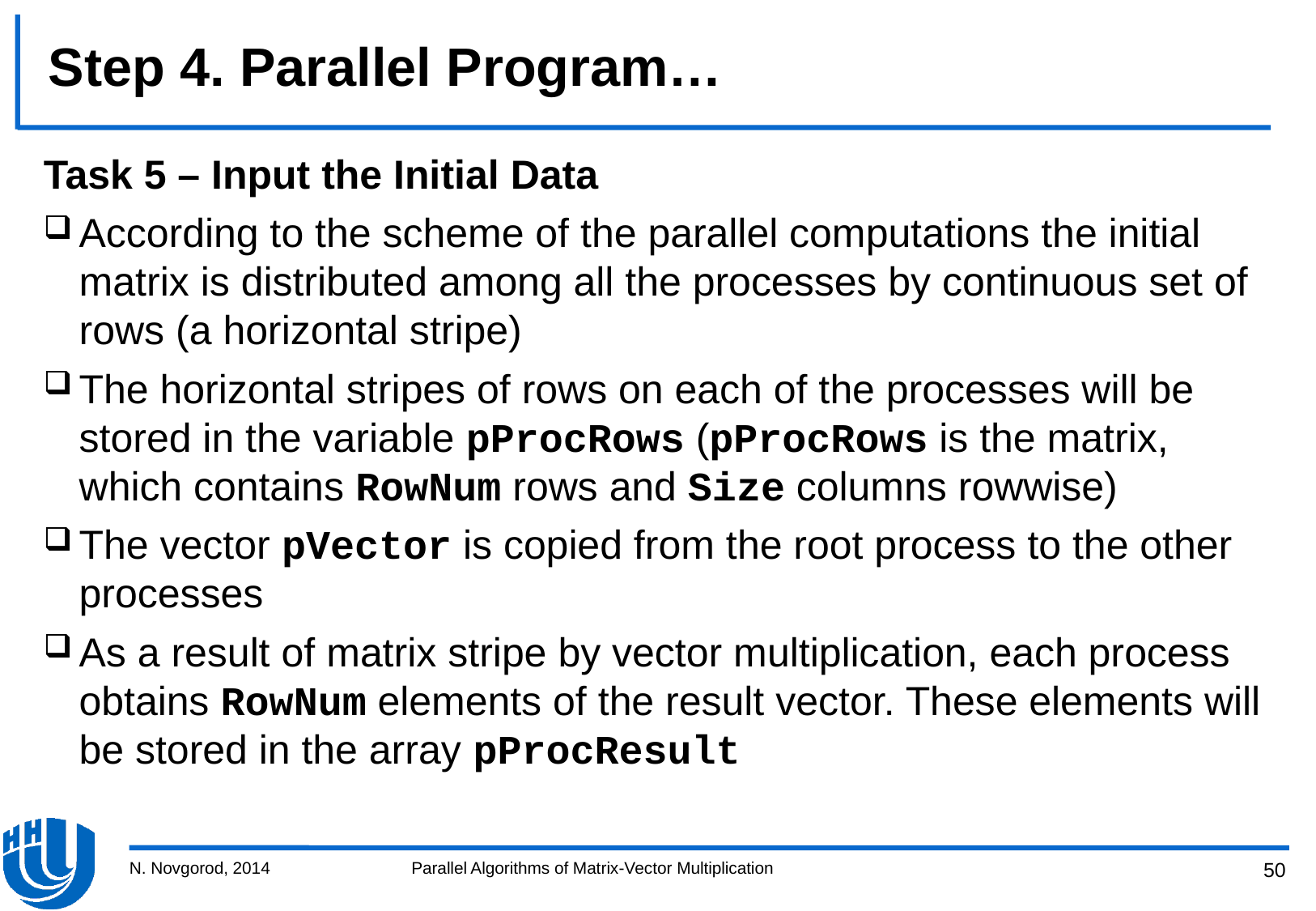

# Step 4. Parallel Program…
Task 5 – Input the Initial Data
According to the scheme of the parallel computations the initial matrix is distributed among all the processes by continuous set of rows (a horizontal stripe)
The horizontal stripes of rows on each of the processes will be stored in the variable pProcRows (pProcRows is the matrix, which contains RowNum rows and Size columns rowwise)
The vector pVector is copied from the root process to the other processes
As a result of matrix stripe by vector multiplication, each process obtains RowNum elements of the result vector. These elements will be stored in the array pProcResult
N. Novgorod, 2014
Parallel Algorithms of Matrix-Vector Multiplication
50